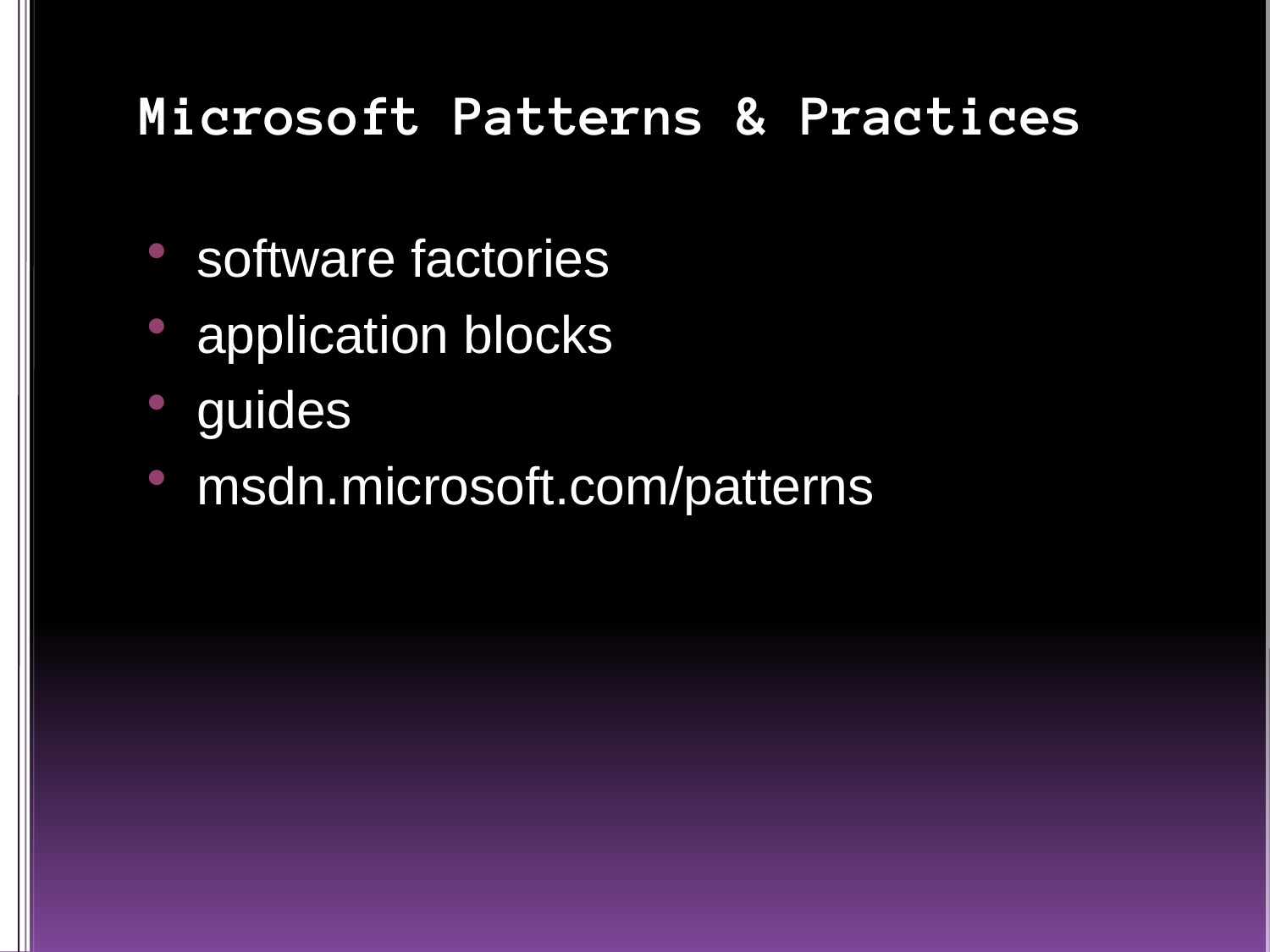

# Microsoft Patterns & Practices
software factories
application blocks
guides
msdn.microsoft.com/patterns